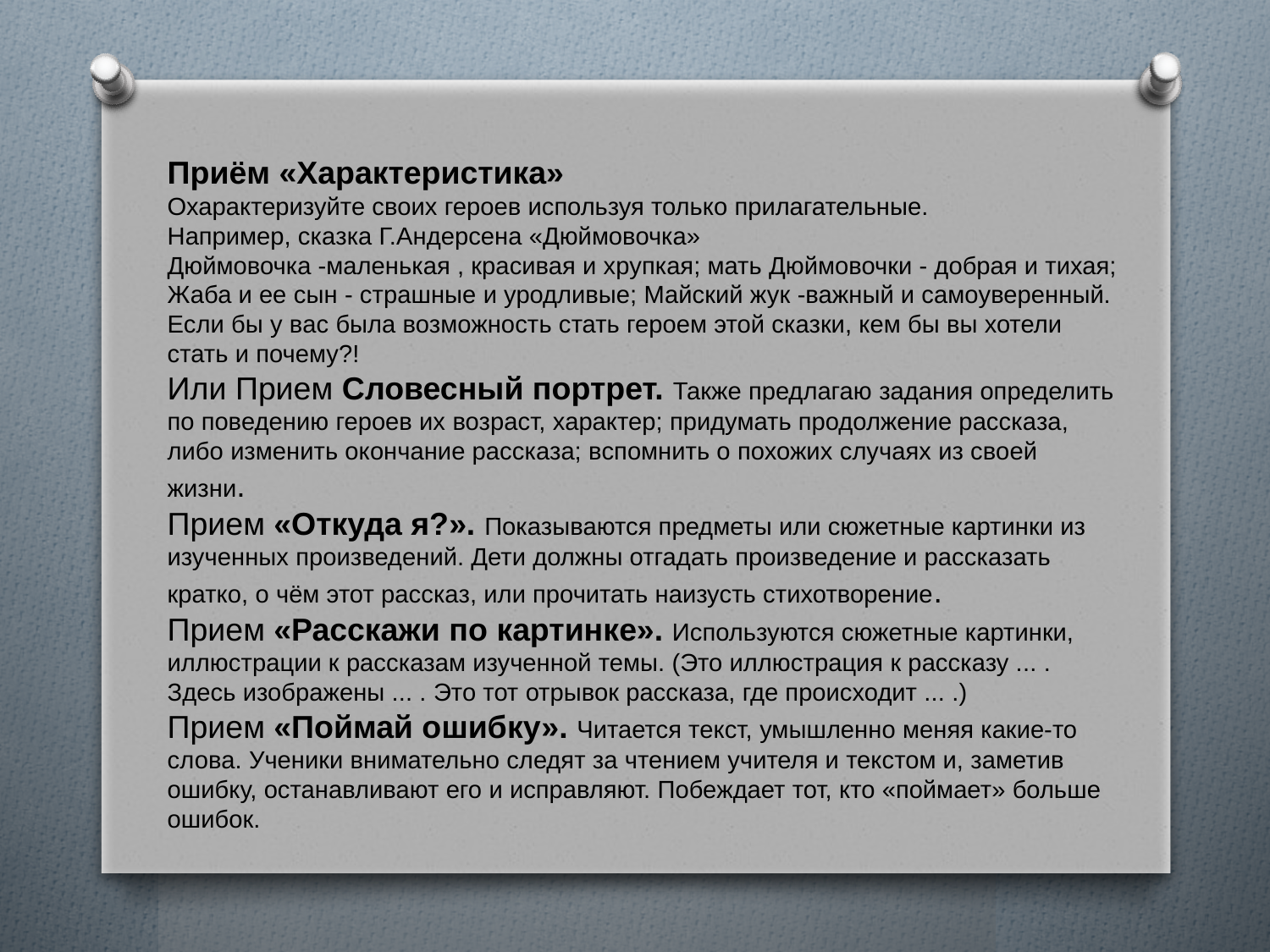

Приём «Характеристика»
Охарактеризуйте своих героев используя только прилагательные.
Например, сказка Г.Андерсена «Дюймовочка»
Дюймовочка -маленькая , красивая и хрупкая; мать Дюймовочки - добрая и тихая; Жаба и ее сын - страшные и уродливые; Майский жук -важный и самоуверенный.
Если бы у вас была возможность стать героем этой сказки, кем бы вы хотели стать и почему?!
Или Прием Словесный портрет. Также предлагаю задания определить по поведению героев их возраст, характер; придумать продолжение рассказа, либо изменить окончание рассказа; вспомнить о похожих случаях из своей жизни.
Прием «Откуда я?». Показываются предметы или сюжетные картинки из изученных произведений. Дети должны отгадать произведение и рассказать кратко, о чём этот рассказ, или прочитать наизусть стихотворение.
Прием «Расскажи по картинке». Используются сюжетные картинки, иллюстрации к рассказам изученной темы. (Это иллюстрация к рассказу ... . Здесь изображены ... . Это тот отрывок рассказа, где происходит ... .)
Прием «Поймай ошибку». Читается текст, умышленно меняя какие-то слова. Ученики внимательно следят за чтением учителя и текстом и, заметив ошибку, останавливают его и исправляют. Побеждает тот, кто «поймает» больше ошибок.